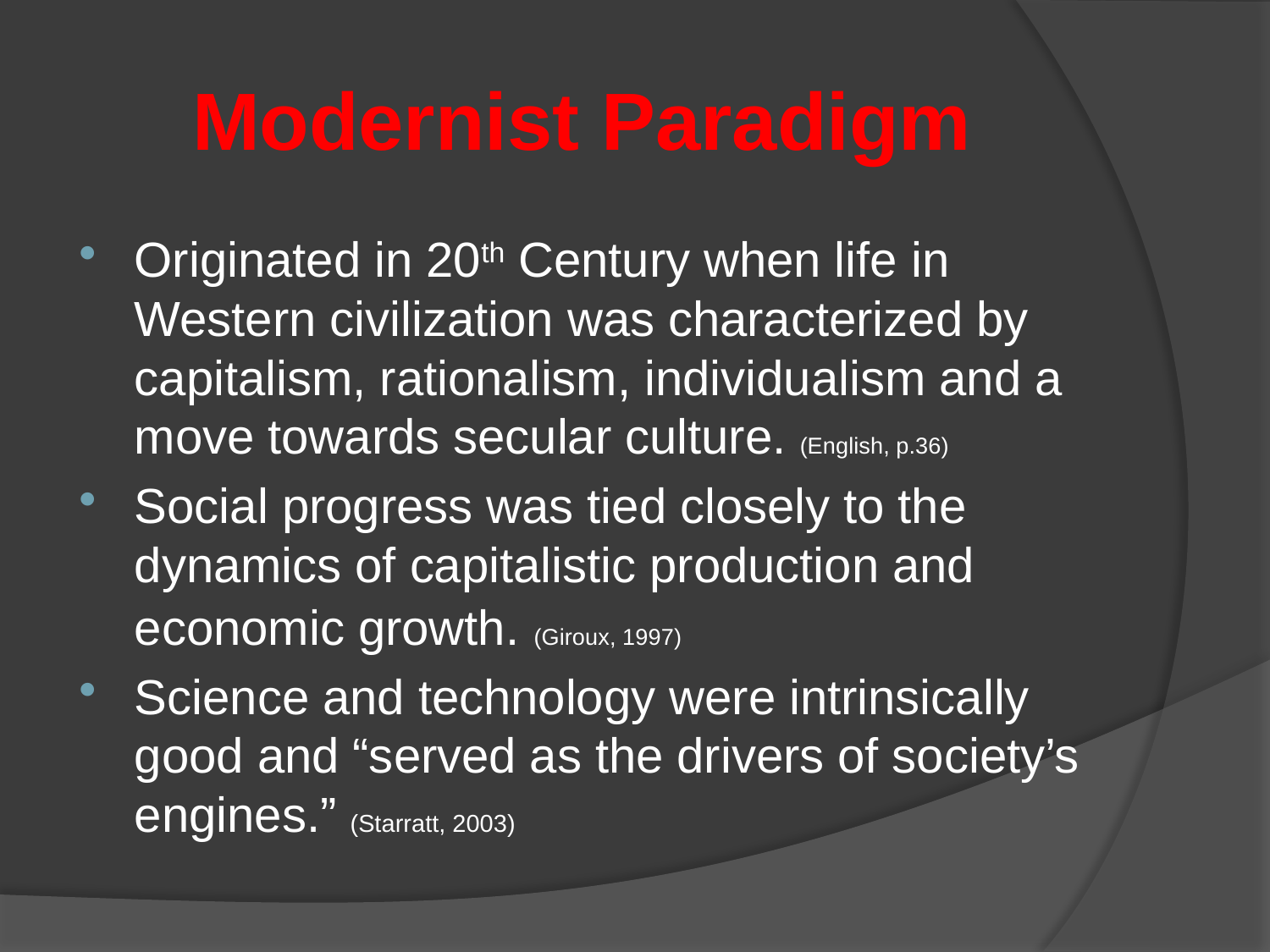

# Modernist Paradigm
Originated in 20th Century when life in Western civilization was characterized by capitalism, rationalism, individualism and a move towards secular culture. (English, p.36)
Social progress was tied closely to the dynamics of capitalistic production and economic growth. (Giroux, 1997)
Science and technology were intrinsically good and “served as the drivers of society’s engines.” (Starratt, 2003)